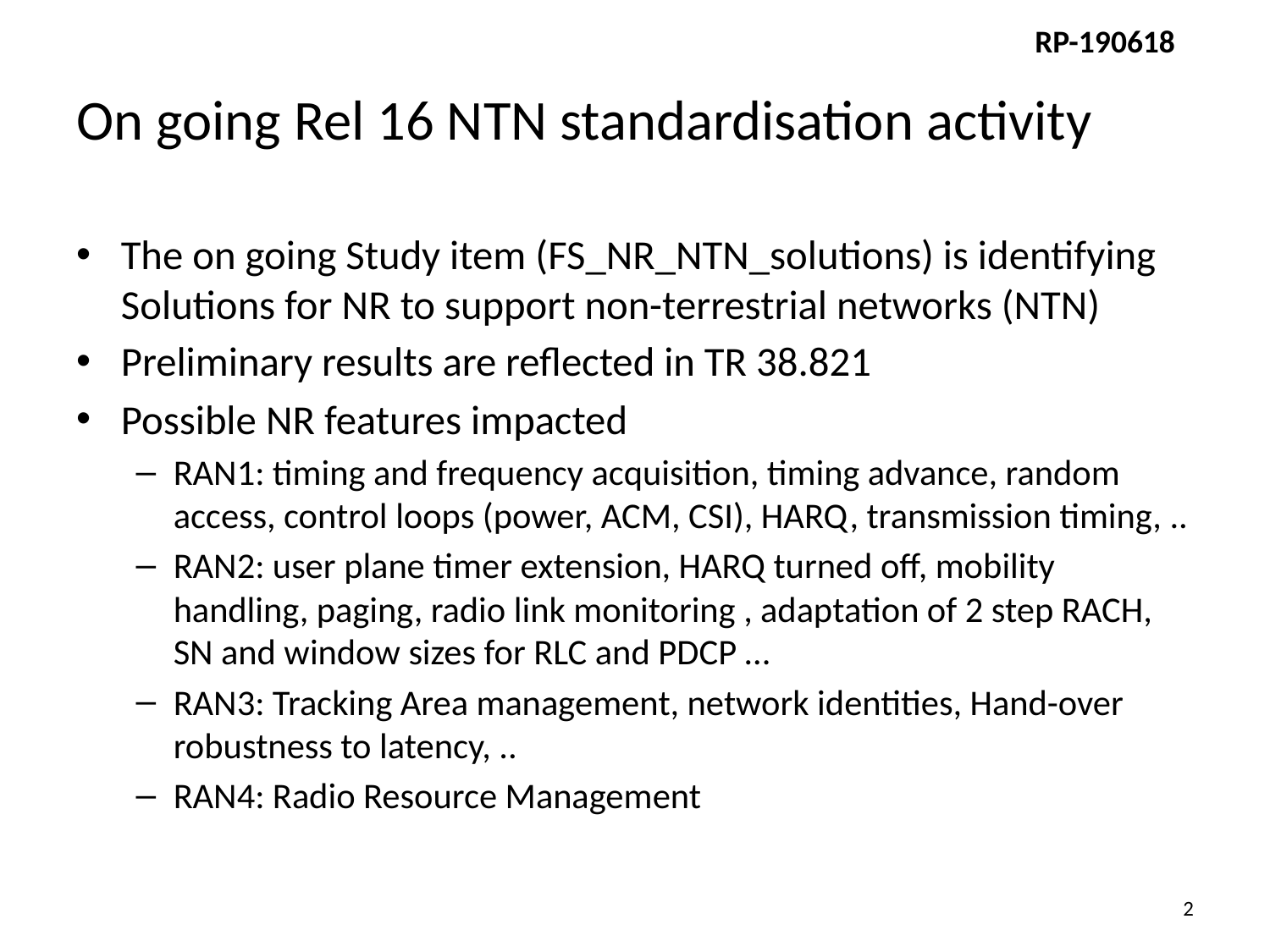

# On going Rel 16 NTN standardisation activity
The on going Study item (FS_NR_NTN_solutions) is identifying Solutions for NR to support non-terrestrial networks (NTN)
Preliminary results are reflected in TR 38.821
Possible NR features impacted
RAN1: timing and frequency acquisition, timing advance, random access, control loops (power, ACM, CSI), HARQ, transmission timing, ..
RAN2: user plane timer extension, HARQ turned off, mobility handling, paging, radio link monitoring , adaptation of 2 step RACH, SN and window sizes for RLC and PDCP …
RAN3: Tracking Area management, network identities, Hand-over robustness to latency, ..
RAN4: Radio Resource Management

2